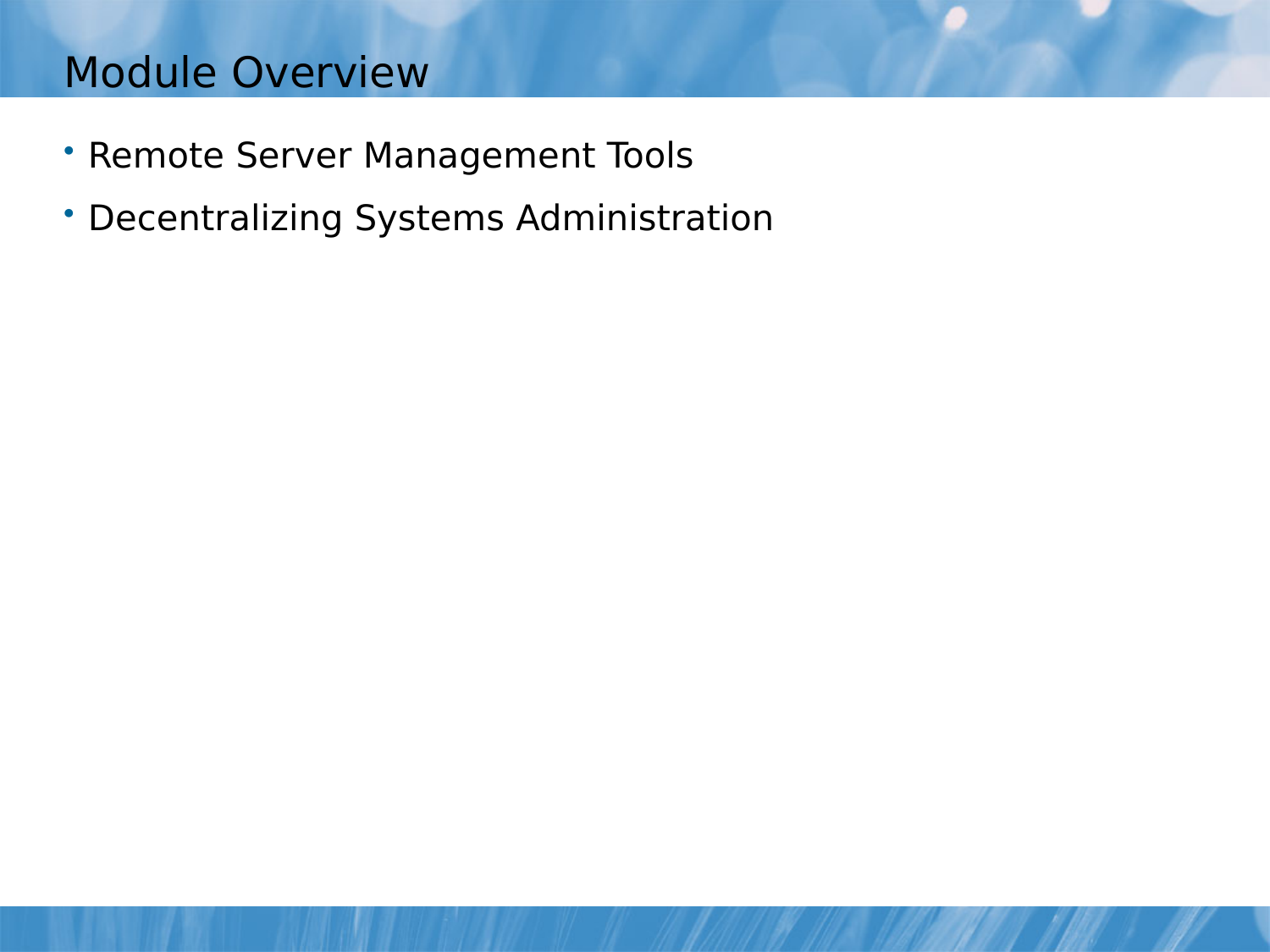

# Module Overview
Remote Server Management Tools
Decentralizing Systems Administration